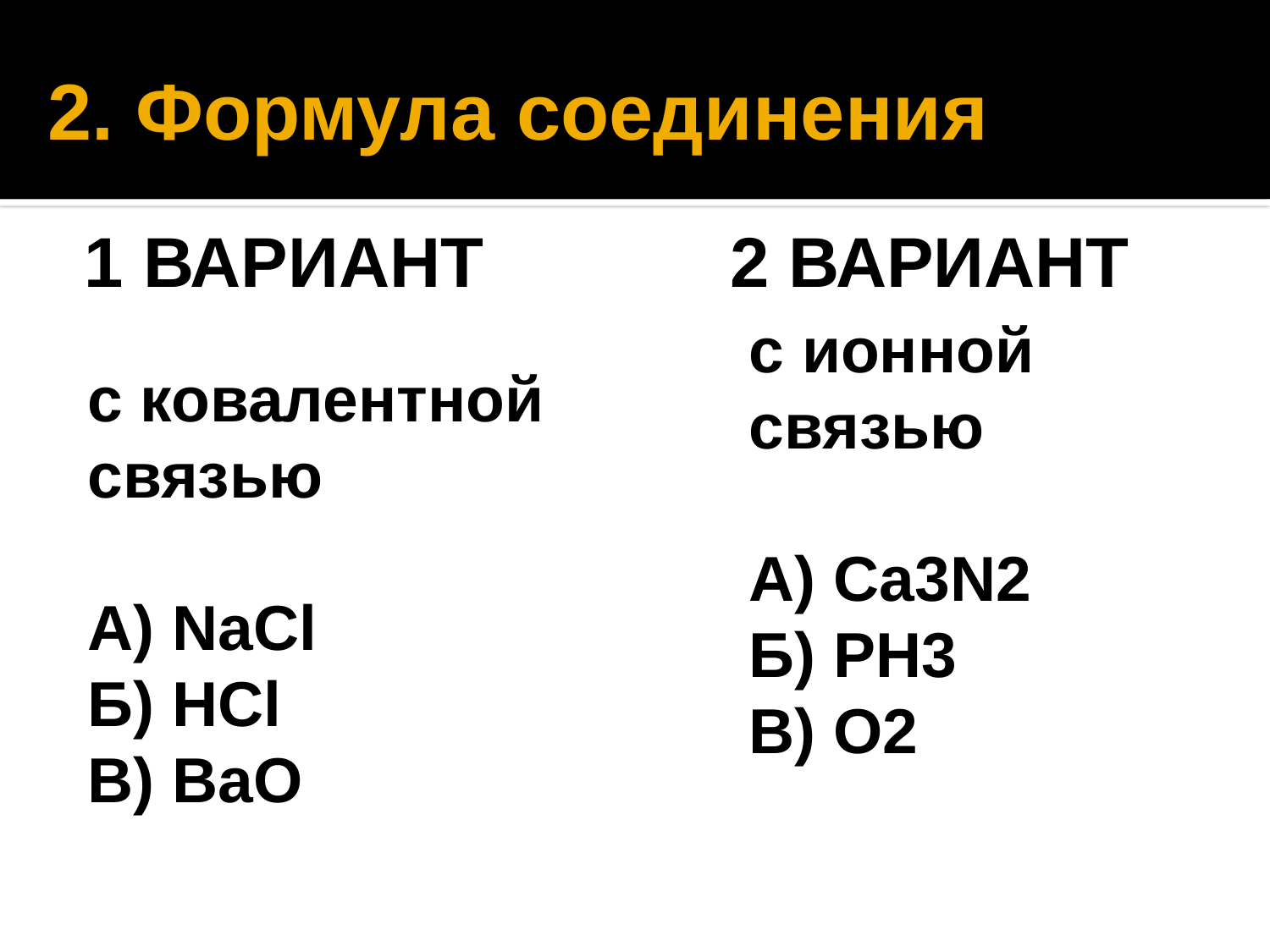

# 2. Формула соединения
1 вариант
2 вариант
с ионной связью

А) Ca3N2
Б) PH3
В) O2
с ковалентной связью

А) NaCl
Б) HCl
В) BaO